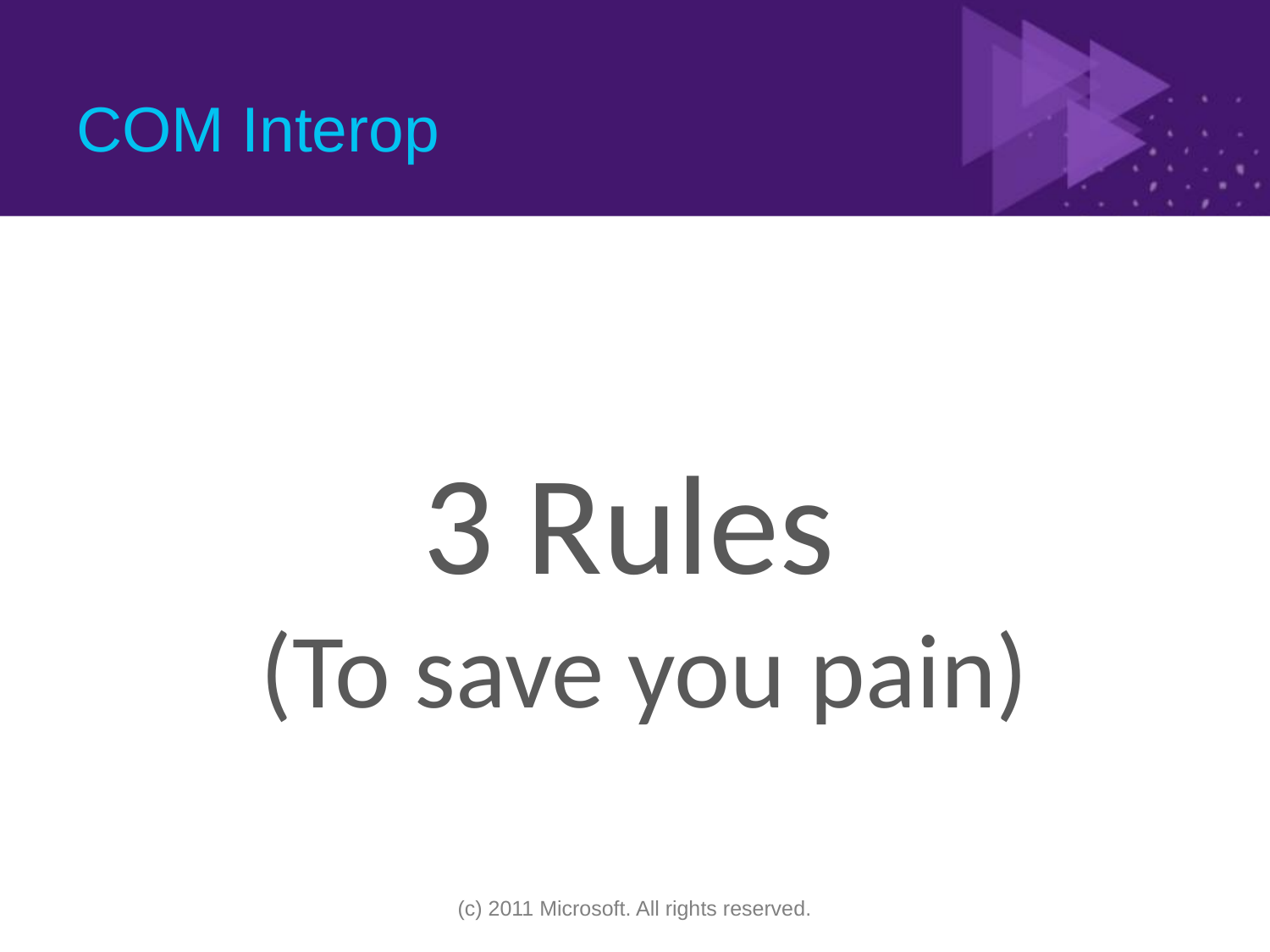

# COM Interop
3 Rules
(To save you pain)
(c) 2011 Microsoft. All rights reserved.